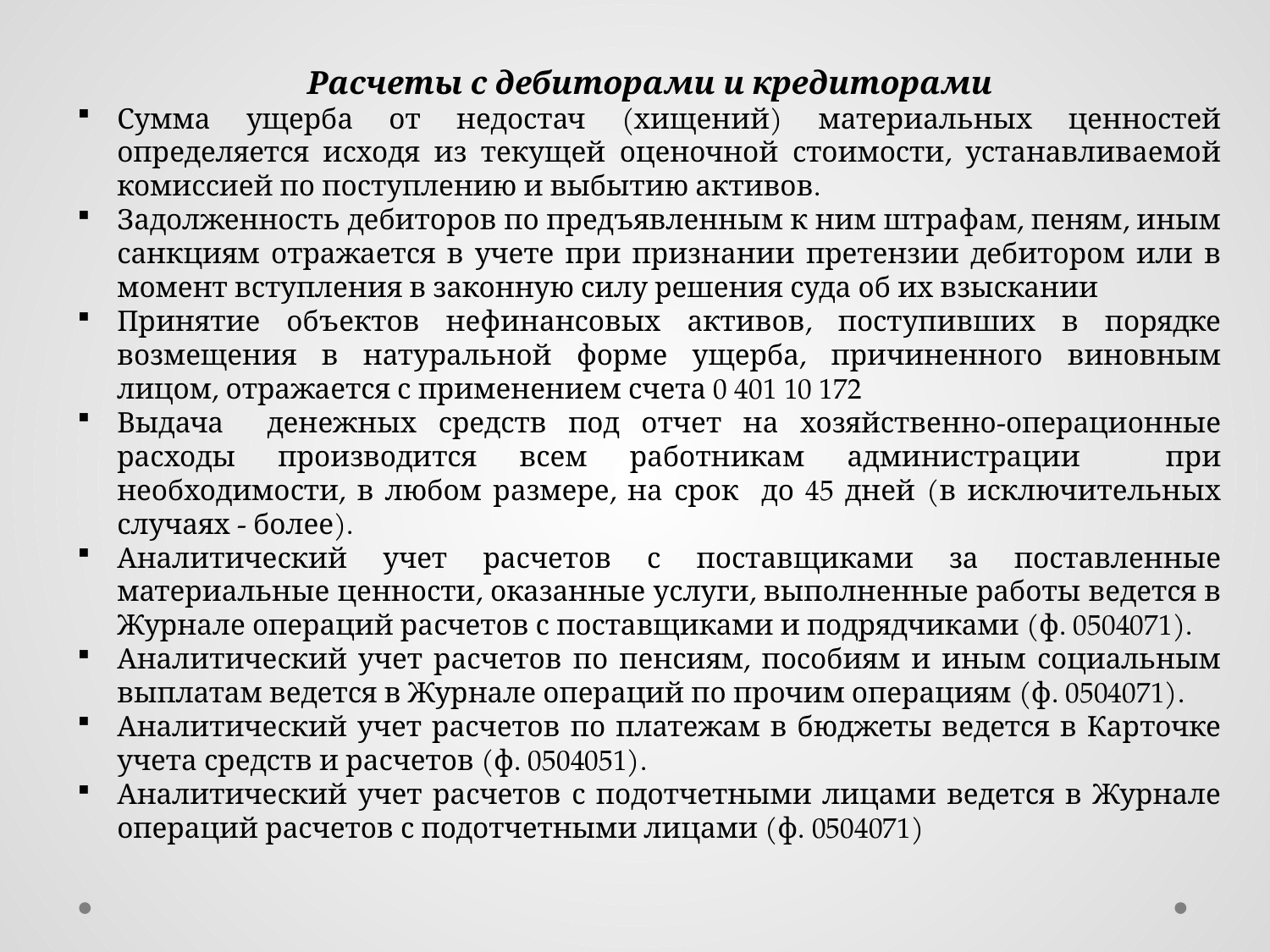

Расчеты с дебиторами и кредиторами
Сумма ущерба от недостач (хищений) материальных ценностей определяется исходя из текущей оценочной стоимости, устанавливаемой комиссией по поступлению и выбытию активов.
Задолженность дебиторов по предъявленным к ним штрафам, пеням, иным санкциям отражается в учете при признании претензии дебитором или в момент вступления в законную силу решения суда об их взыскании
Принятие объектов нефинансовых активов, поступивших в порядке возмещения в натуральной форме ущерба, причиненного виновным лицом, отражается с применением счета 0 401 10 172
Выдача  денежных средств под отчет на хозяйственно-операционные расходы производится всем работникам администрации  при необходимости, в любом размере, на срок  до 45 дней (в исключительных случаях - более).
Аналитический учет расчетов с поставщиками за поставленные материальные ценности, оказанные услуги, выполненные работы ведется в Журнале операций расчетов с поставщиками и подрядчиками (ф. 0504071).
Аналитический учет расчетов по пенсиям, пособиям и иным социальным выплатам ведется в Журнале операций по прочим операциям (ф. 0504071).
Аналитический учет расчетов по платежам в бюджеты ведется в Карточке учета средств и расчетов (ф. 0504051).
Аналитический учет расчетов с подотчетными лицами ведется в Журнале операций расчетов с подотчетными лицами (ф. 0504071)